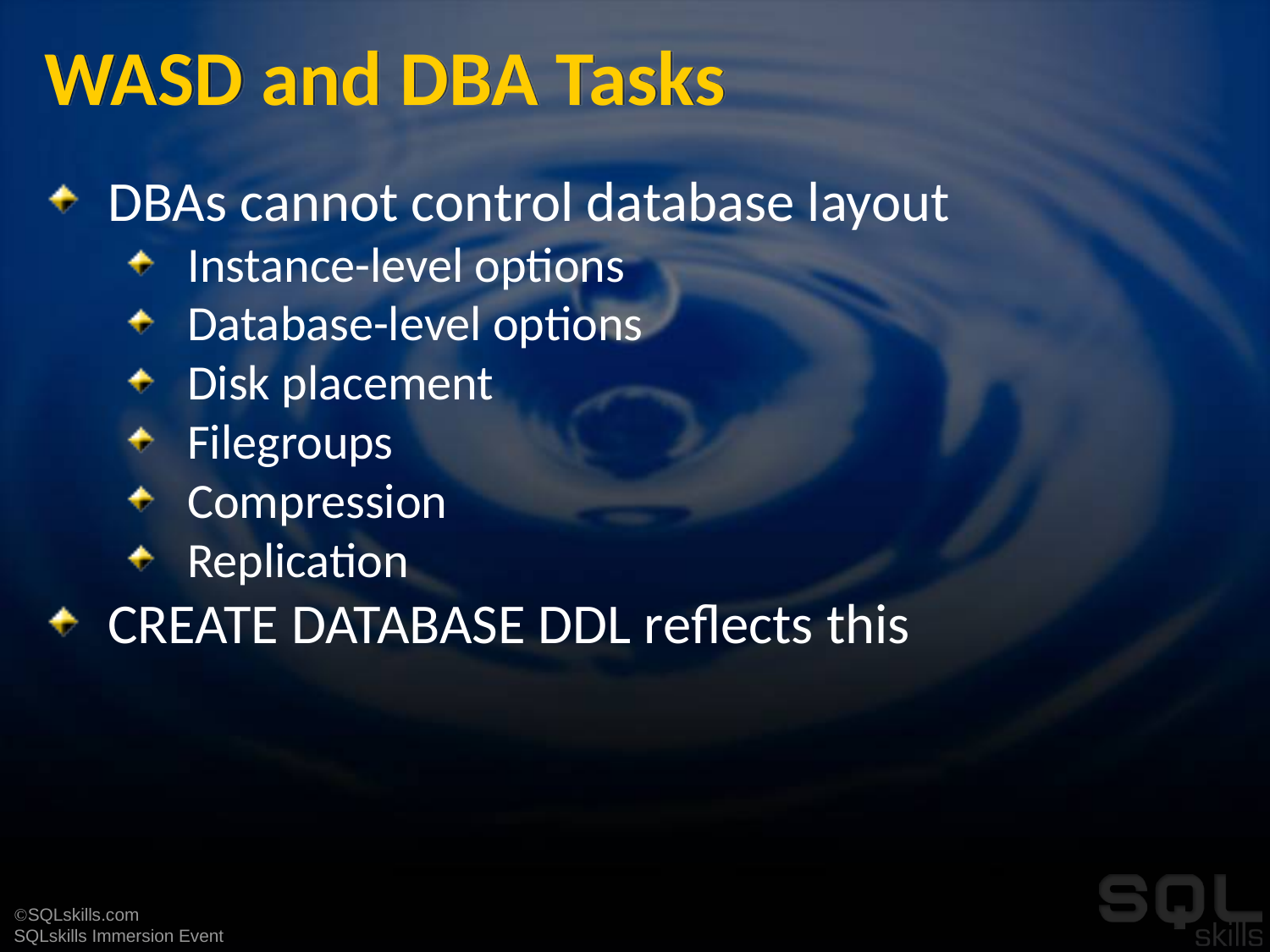

# WASD and DBA Tasks
DBAs cannot control database layout
Instance-level options
Database-level options
Disk placement
Filegroups
Compression
Replication
CREATE DATABASE DDL reflects this